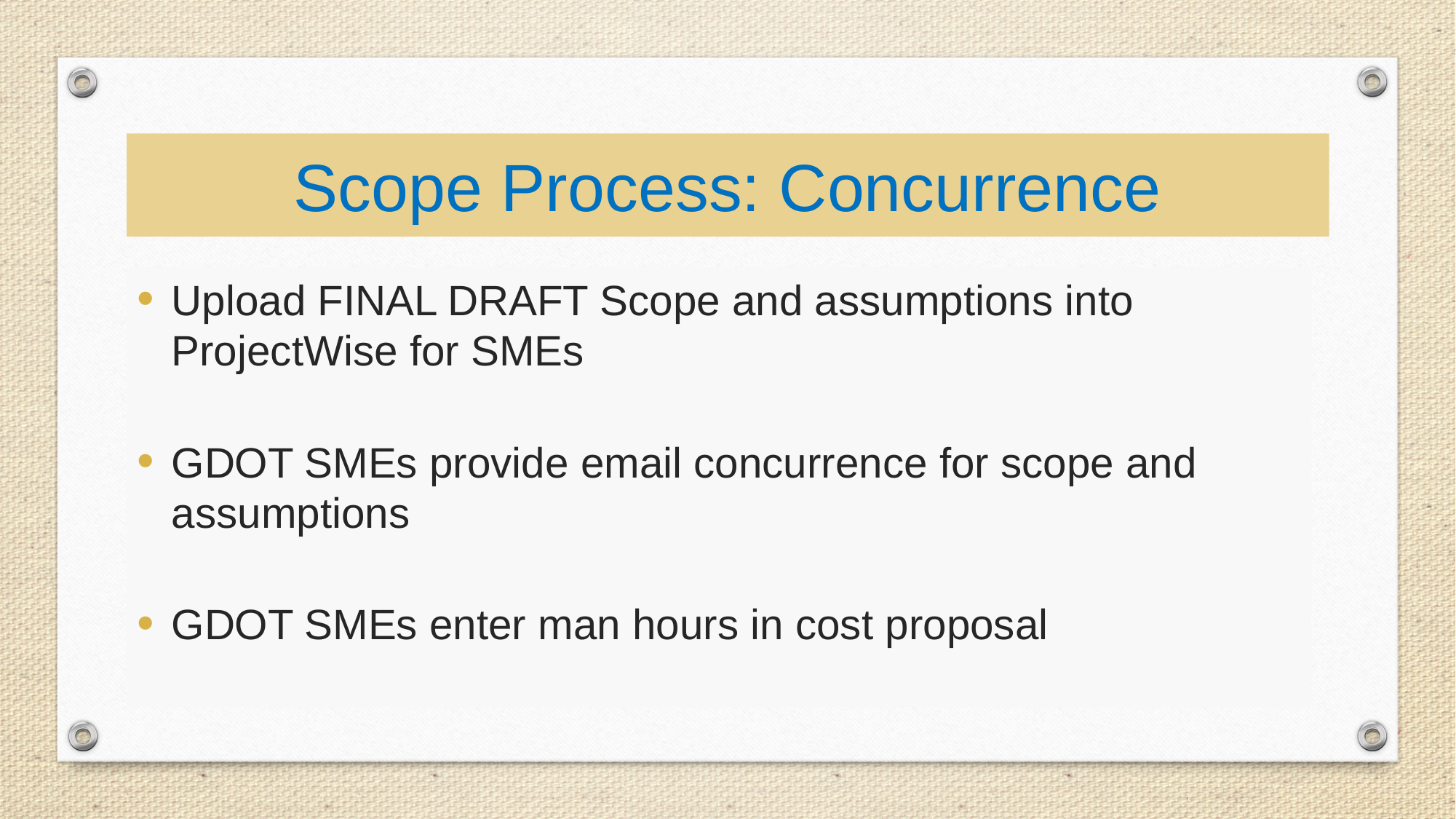

# Scope Process: Concurrence
Upload FINAL DRAFT Scope and assumptions into ProjectWise for SMEs

GDOT SMEs provide email concurrence for scope and assumptions

GDOT SMEs enter man hours in cost proposal